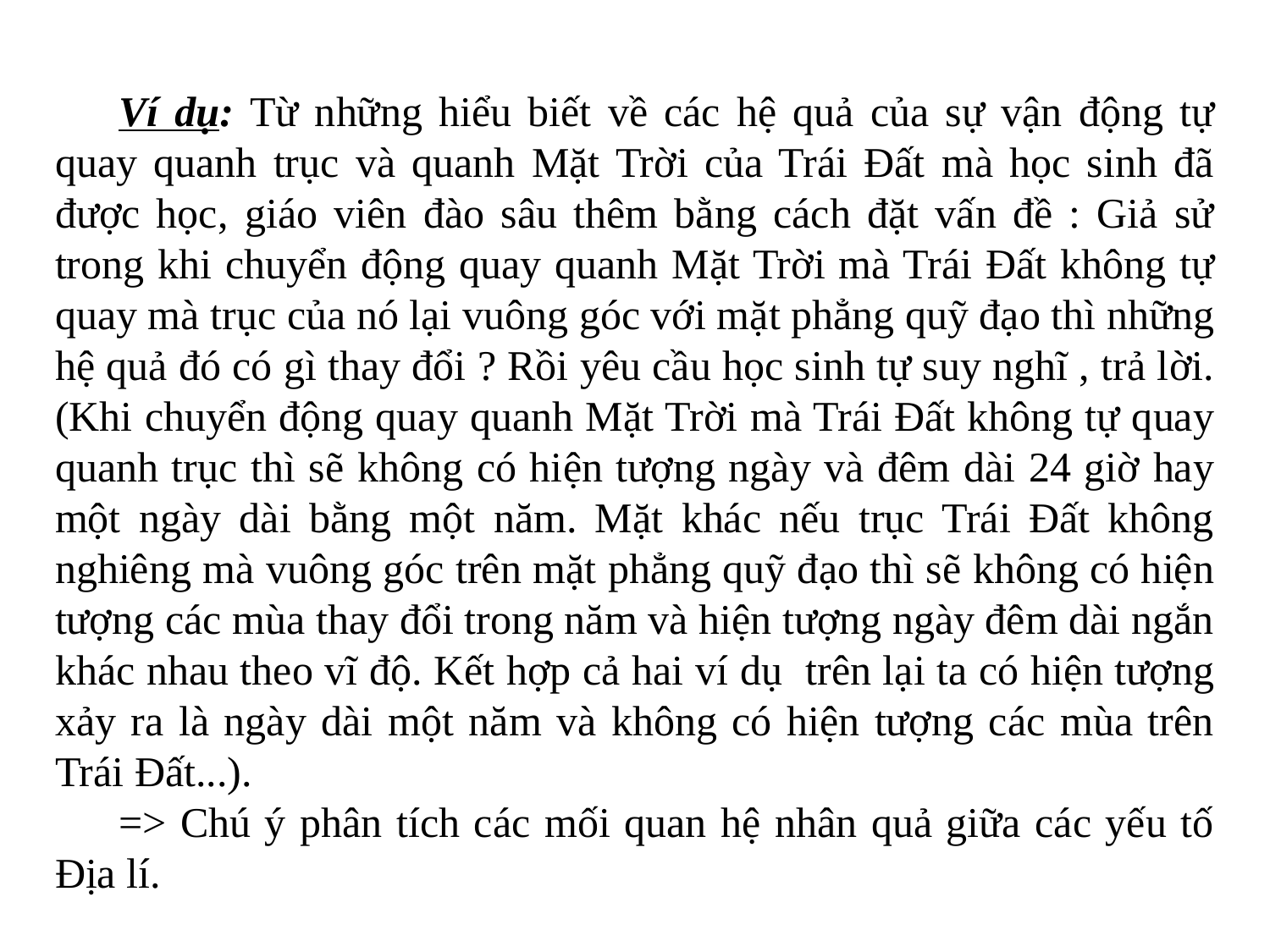

Ví dụ: Từ những hiểu biết về các hệ quả của sự vận động tự quay quanh trục và quanh Mặt Trời của Trái Đất mà học sinh đã được học, giáo viên đào sâu thêm bằng cách đặt vấn đề : Giả sử trong khi chuyển động quay quanh Mặt Trời mà Trái Đất không tự quay mà trục của nó lại vuông góc với mặt phẳng quỹ đạo thì những hệ quả đó có gì thay đổi ? Rồi yêu cầu học sinh tự suy nghĩ , trả lời. (Khi chuyển động quay quanh Mặt Trời mà Trái Đất không tự quay quanh trục thì sẽ không có hiện tượng ngày và đêm dài 24 giờ hay một ngày dài bằng một năm. Mặt khác nếu trục Trái Đất không nghiêng mà vuông góc trên mặt phẳng quỹ đạo thì sẽ không có hiện tượng các mùa thay đổi trong năm và hiện tượng ngày đêm dài ngắn khác nhau theo vĩ độ. Kết hợp cả hai ví dụ  trên lại ta có hiện tượng xảy ra là ngày dài một năm và không có hiện tượng các mùa trên Trái Đất...).
=> Chú ý phân tích các mối quan hệ nhân quả giữa các yếu tố Địa lí.